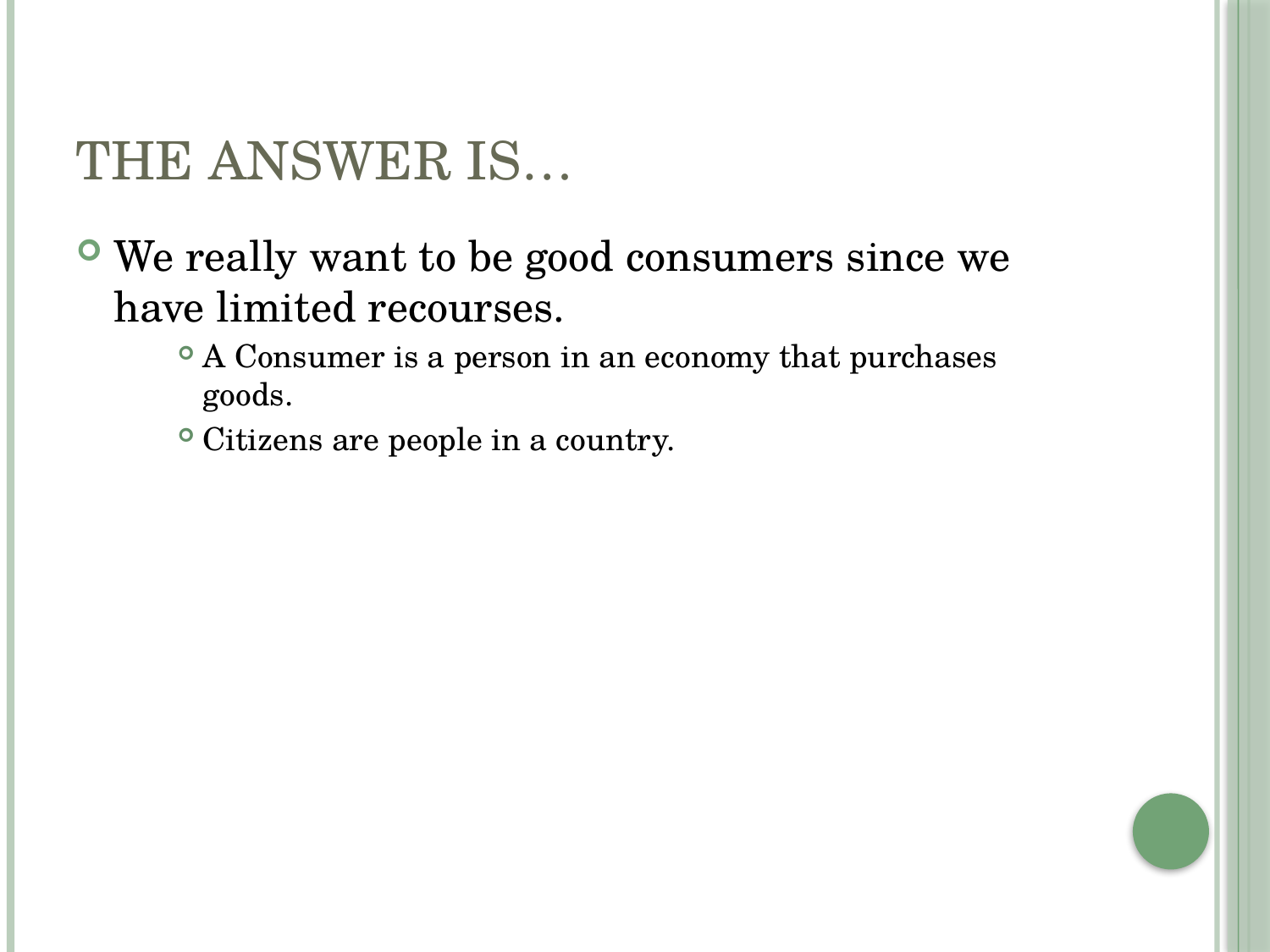

# The Answer is…
We really want to be good consumers since we have limited recourses.
A Consumer is a person in an economy that purchases goods.
Citizens are people in a country.